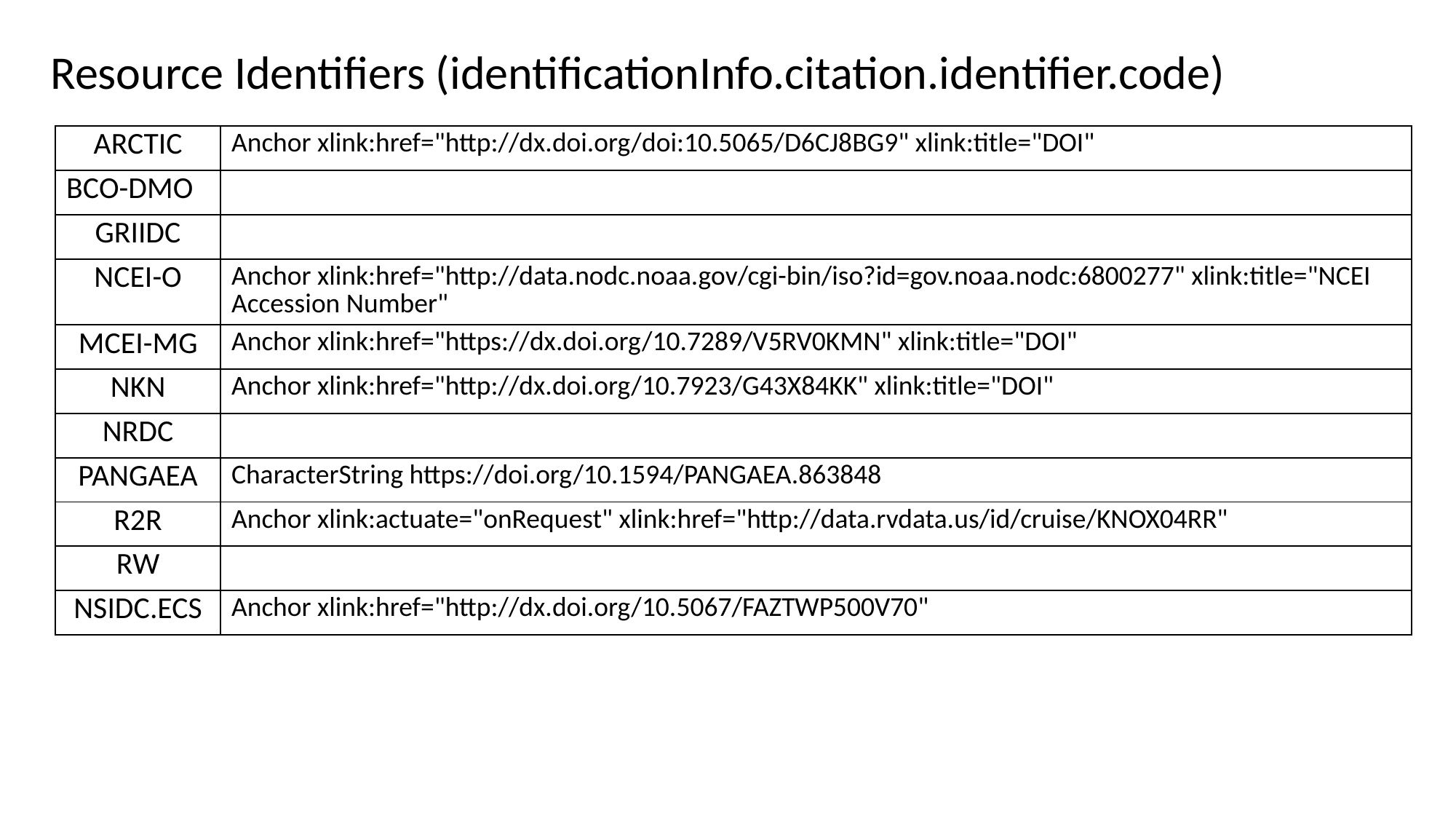

# Resource Identifiers (identificationInfo.citation.identifier.code)
| ARCTIC | Anchor xlink:href="http://dx.doi.org/doi:10.5065/D6CJ8BG9" xlink:title="DOI" |
| --- | --- |
| BCO-DMO |  |
| GRIIDC |  |
| NCEI-O | Anchor xlink:href="http://data.nodc.noaa.gov/cgi-bin/iso?id=gov.noaa.nodc:6800277" xlink:title="NCEI Accession Number" |
| MCEI-MG | Anchor xlink:href="https://dx.doi.org/10.7289/V5RV0KMN" xlink:title="DOI" |
| NKN | Anchor xlink:href="http://dx.doi.org/10.7923/G43X84KK" xlink:title="DOI" |
| NRDC |  |
| PANGAEA | CharacterString https://doi.org/10.1594/PANGAEA.863848 |
| R2R | Anchor xlink:actuate="onRequest" xlink:href="http://data.rvdata.us/id/cruise/KNOX04RR" |
| RW |  |
| NSIDC.ECS | Anchor xlink:href="http://dx.doi.org/10.5067/FAZTWP500V70" |